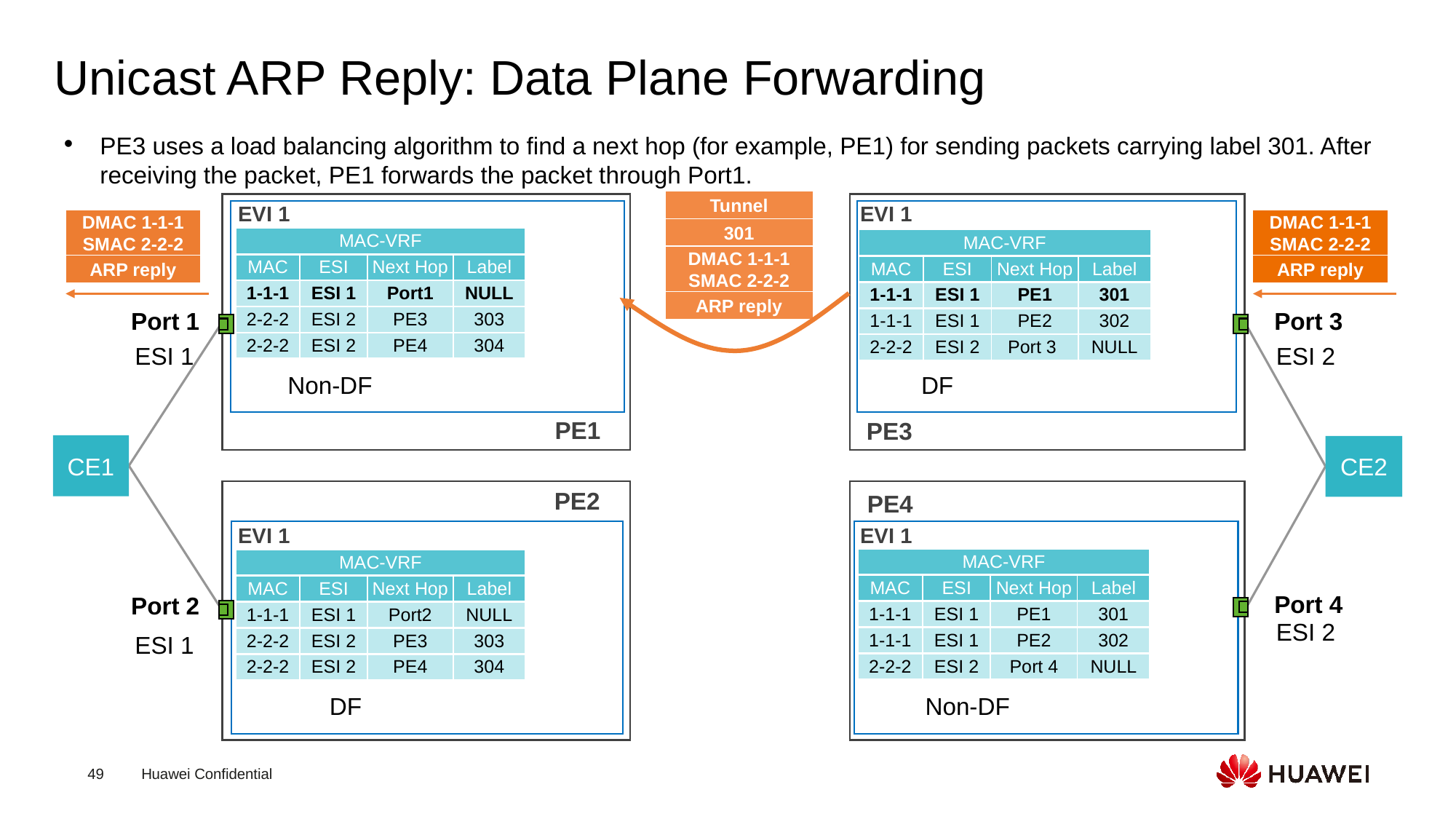

# Unicast ARP Reply: Data Plane Forwarding
PE3 uses a load balancing algorithm to find a next hop (for example, PE1) for sending packets carrying label 301. After receiving the packet, PE1 forwards the packet through Port1.

Tunnel
301
DMAC 1-1-1
SMAC 2-2-2
ARP reply

EVI 1
EVI 1

DMAC 1-1-1
SMAC 2-2-2
ARP reply
DMAC 1-1-1
SMAC 2-2-2
ARP reply
| MAC-VRF |  |  |  |
| --- | --- | --- | --- |
| MAC | ESI | Next Hop | Label |
| 1-1-1 | ESI 1 | Port1 | NULL |
| 2-2-2 | ESI 2 | PE3 | 303 |
| 2-2-2 | ESI 2 | PE4 | 304 |
| MAC-VRF |  |  |  |
| --- | --- | --- | --- |
| MAC | ESI | Next Hop | Label |
| 1-1-1 | ESI 1 | PE1 | 301 |
| 1-1-1 | ESI 1 | PE2 | 302 |
| 2-2-2 | ESI 2 | Port 3 | NULL |

Port 1
Port 3

ESI 1
ESI 2
Non-DF
DF
PE1
PE3
CE1
CE2
PE2

PE4
EVI 1
EVI 1

| MAC-VRF |  |  |  |
| --- | --- | --- | --- |
| MAC | ESI | Next Hop | Label |
| 1-1-1 | ESI 1 | PE1 | 301 |
| 1-1-1 | ESI 1 | PE2 | 302 |
| 2-2-2 | ESI 2 | Port 4 | NULL |
| MAC-VRF |  |  |  |
| --- | --- | --- | --- |
| MAC | ESI | Next Hop | Label |
| 1-1-1 | ESI 1 | Port2 | NULL |
| 2-2-2 | ESI 2 | PE3 | 303 |
| 2-2-2 | ESI 2 | PE4 | 304 |
Port 4
Port 2

ESI 2
ESI 1
DF
Non-DF